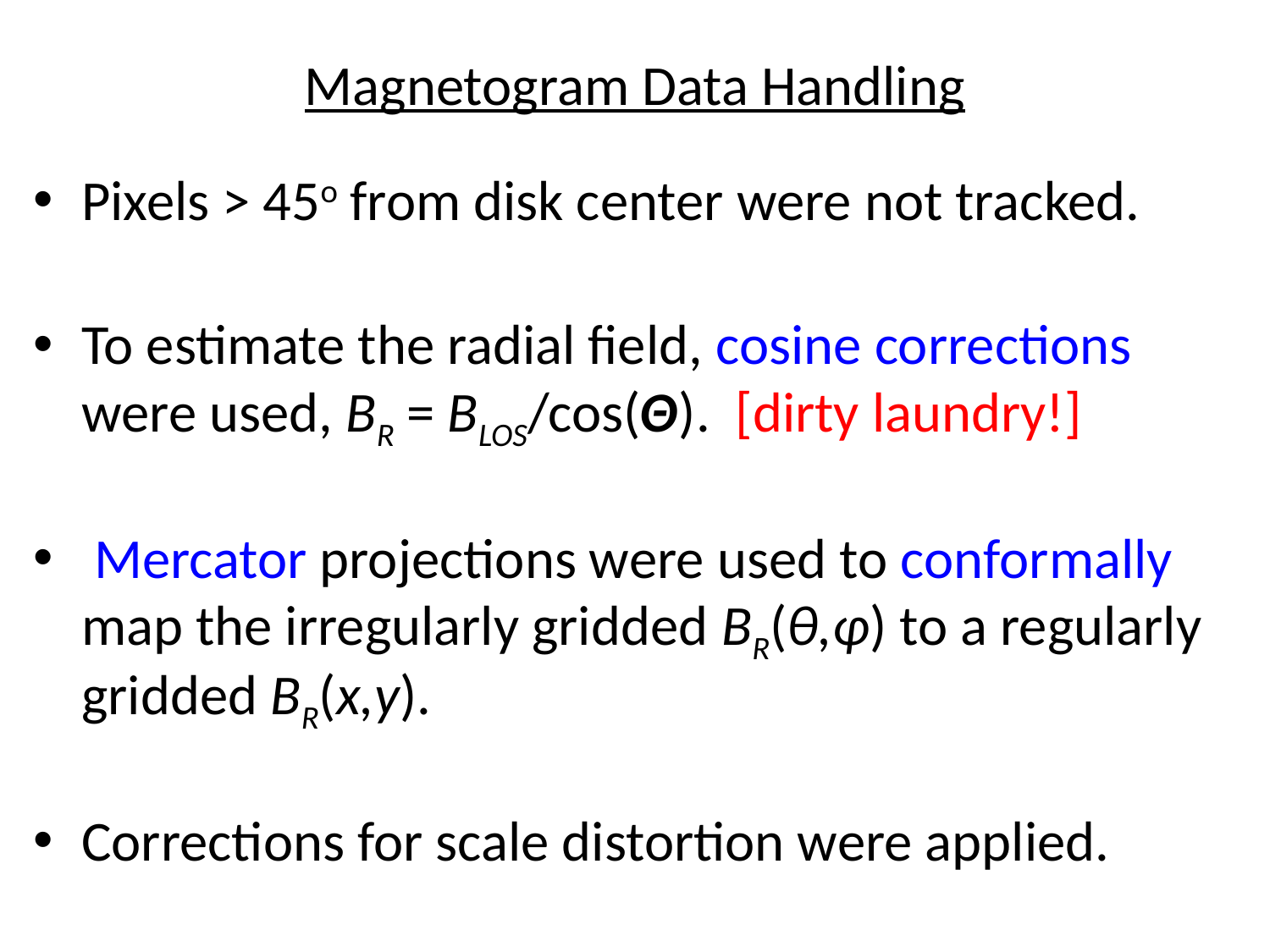

# Magnetogram Data Handling
Pixels > 45o from disk center were not tracked.

To estimate the radial field, cosine corrections were used, BR = BLOS/cos(Θ).  [dirty laundry!]

 Mercator projections were used to conformally map the irregularly gridded BR(θ,φ) to a regularly gridded BR(x,y).

Corrections for scale distortion were applied.